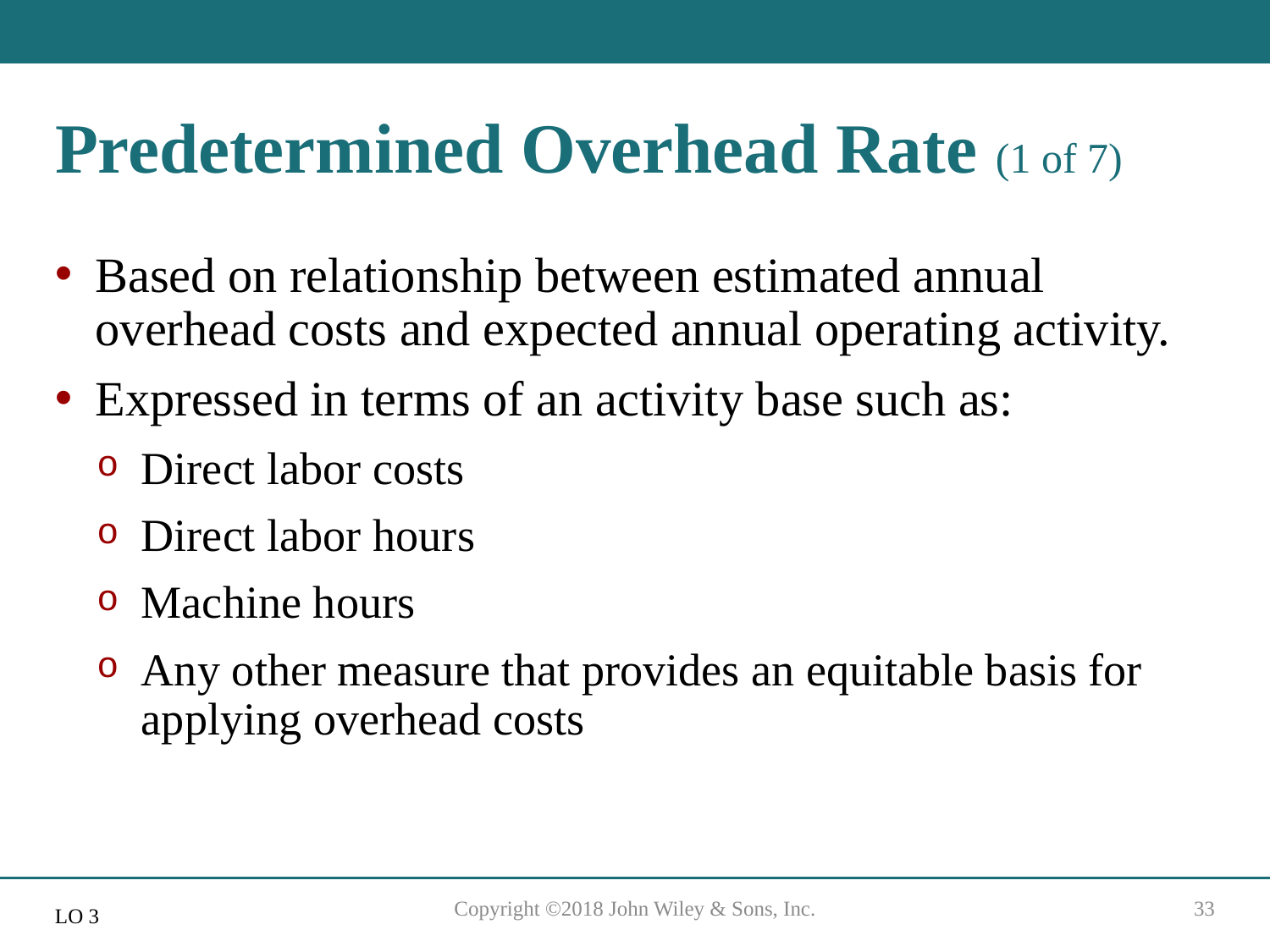

# Predetermined Overhead Rate (1 of 7)
Based on relationship between estimated annual overhead costs and expected annual operating activity.
Expressed in terms of an activity base such as:
Direct labor costs
Direct labor hours
Machine hours
Any other measure that provides an equitable basis for applying overhead costs
Copyright ©2018 John Wiley & Sons, Inc.
33
L O 3